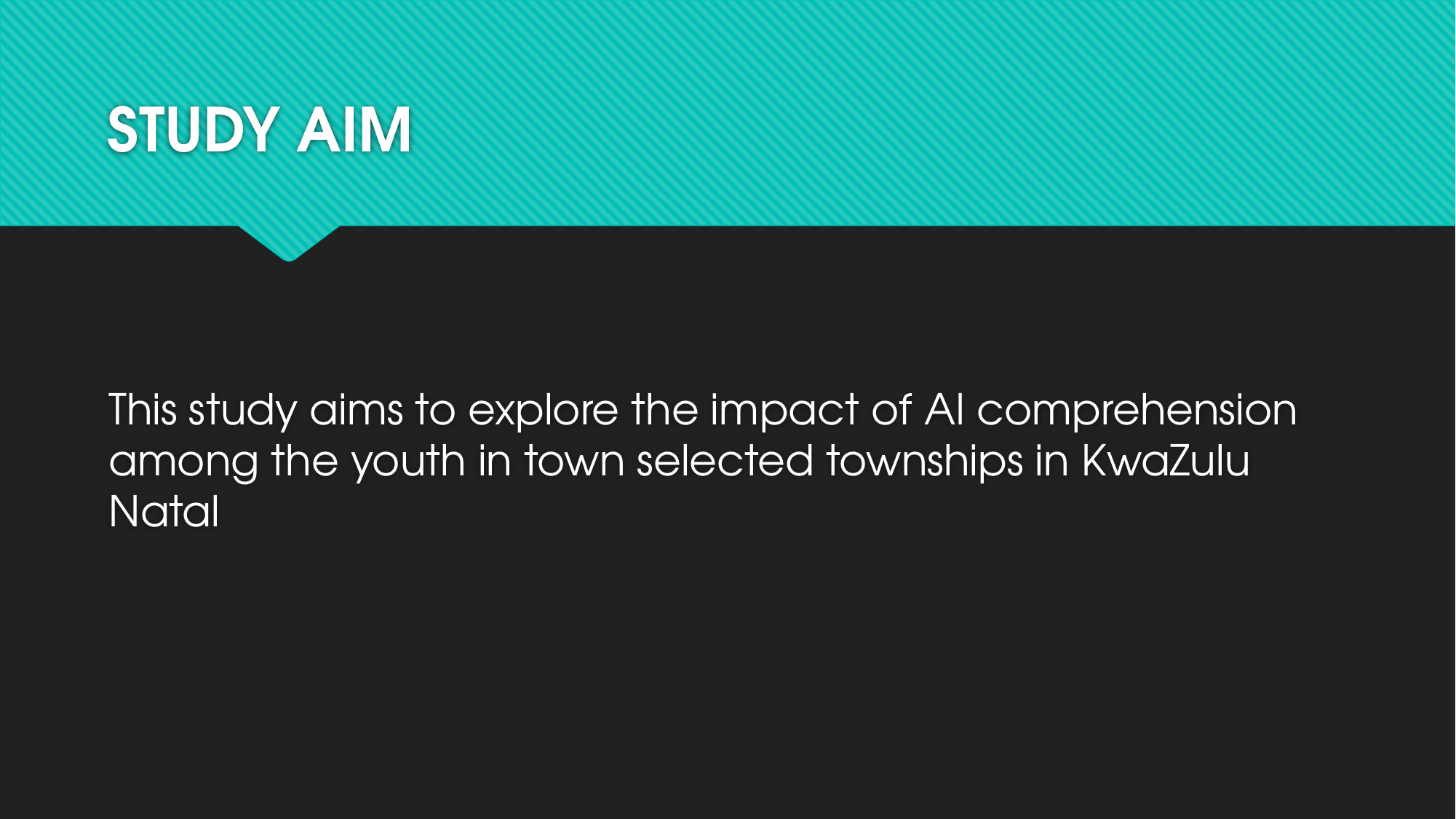

# STUDY AIM
This study aims to explore the impact of AI comprehension among the youth in town selected townships in KwaZulu Natal